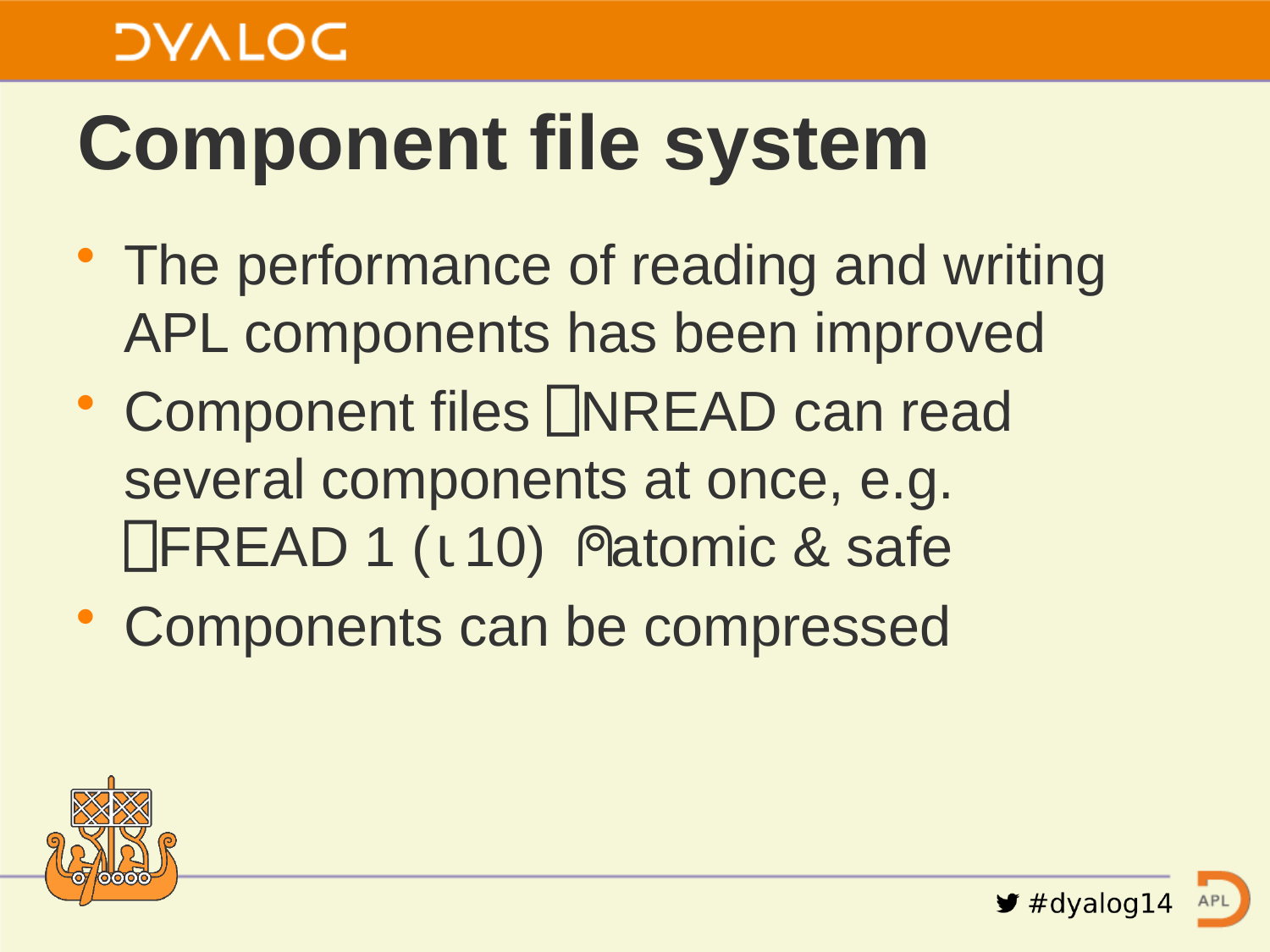

# Component file system
The performance of reading and writing APL components has been improved
Component files ⎕NREAD can read several components at once, e.g. ⎕FREAD 1 (⍳10) ⍝ atomic & safe
Components can be compressed